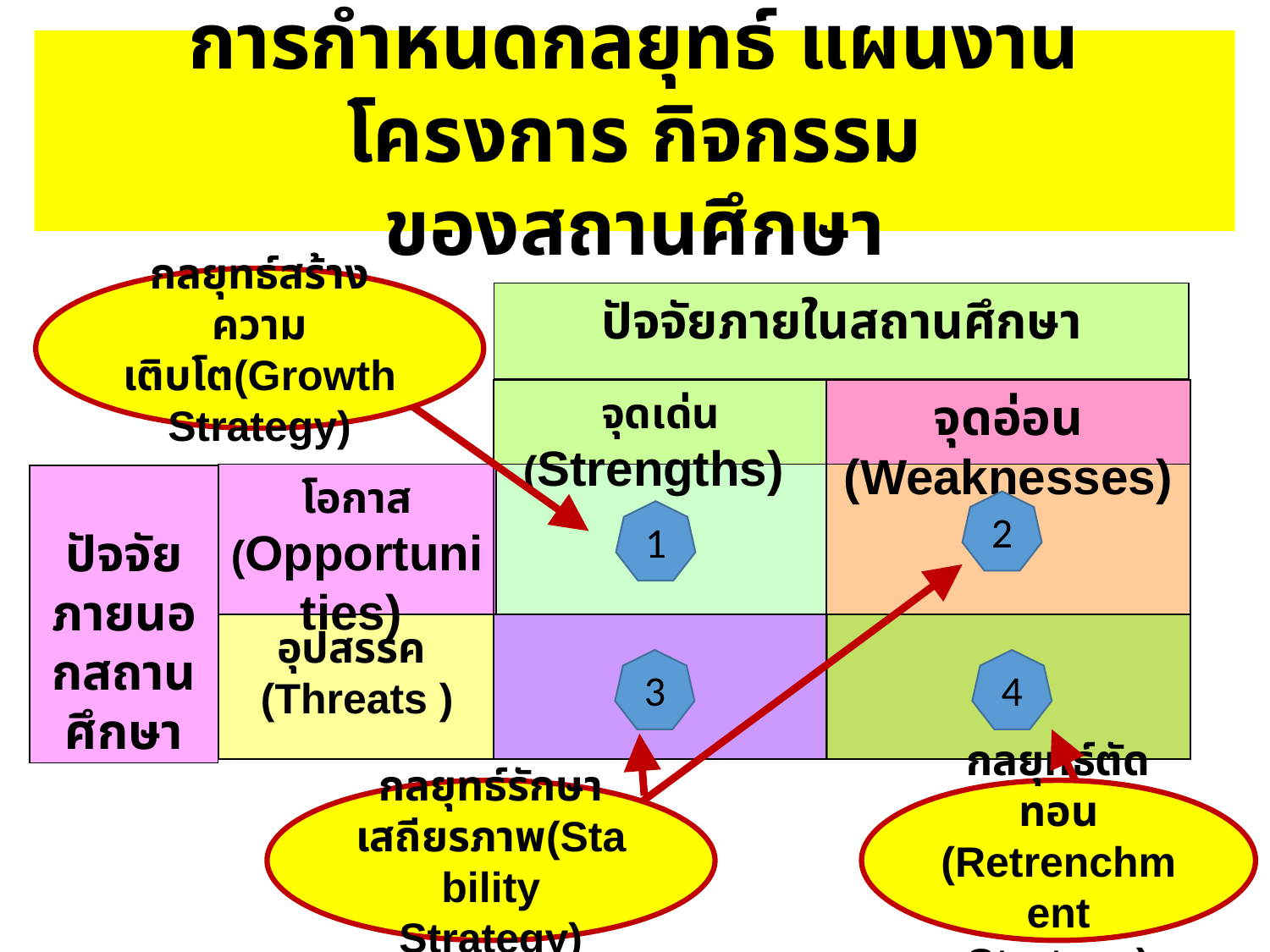

การกำหนดกลยุทธ์ แผนงาน โครงการ กิจกรรม
ของสถานศึกษา
กลยุทธ์สร้างความเติบโต(Growth Strategy)
ปัจจัยภายในสถานศึกษา
จุดเด่น (Strengths)
จุดอ่อน (Weaknesses)
โอกาส (Opportunities)

ปัจจัย
ภายนอกสถานศึกษา

2
1
กลยุทธ์รักษาเสถียรภาพ(Stability Strategy)
อุปสรรค
(Threats )

3
4
กลยุทธ์ตัดทอน
(Retrenchment Strategy)